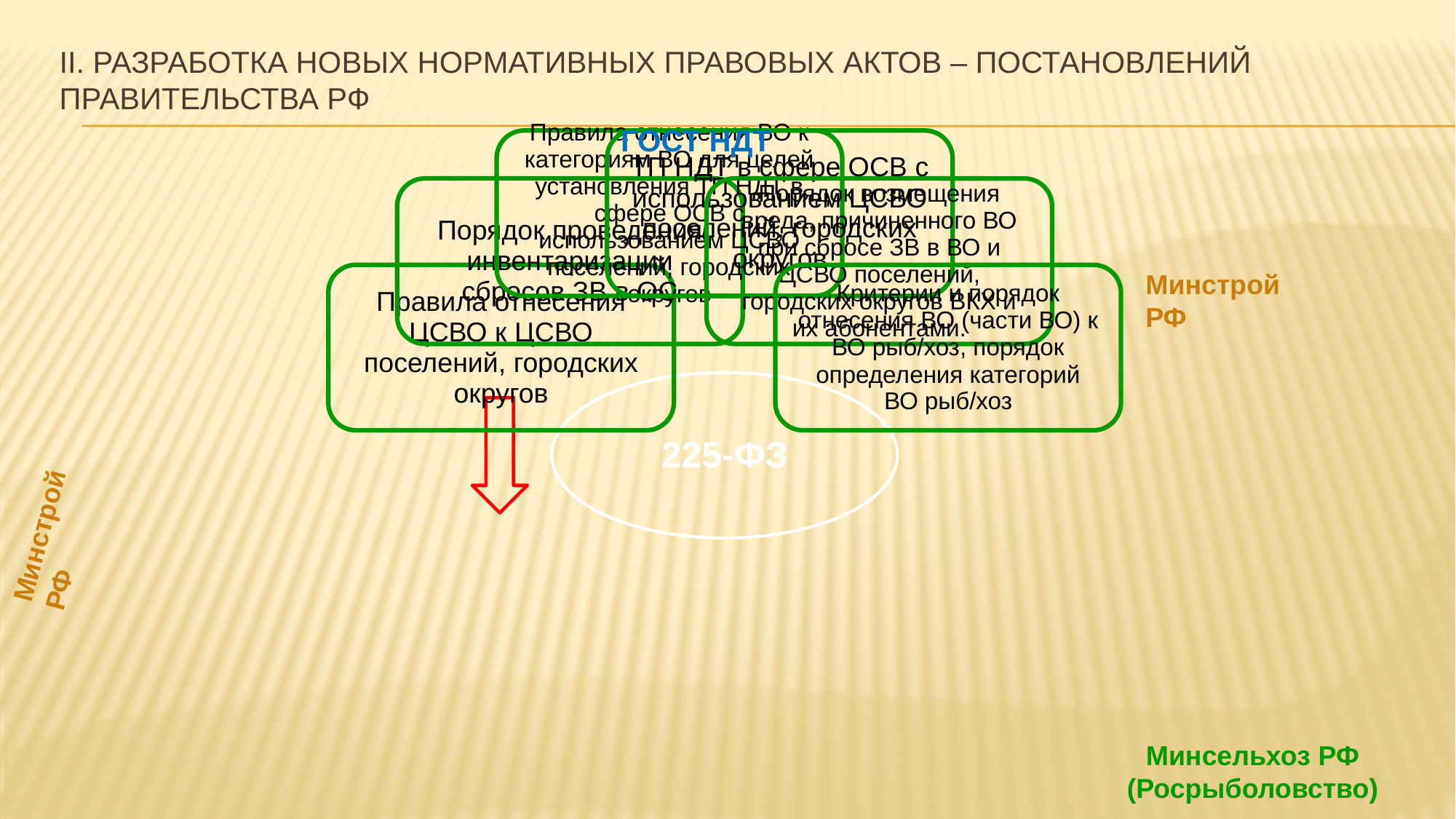

# II. Разработка новых нормативных правовых актов – постановлений правительства РФ
ГОСТ НДТ
225-ФЗ
Минстрой РФ
Минстрой РФ
Минсельхоз РФ (Росрыболовство)